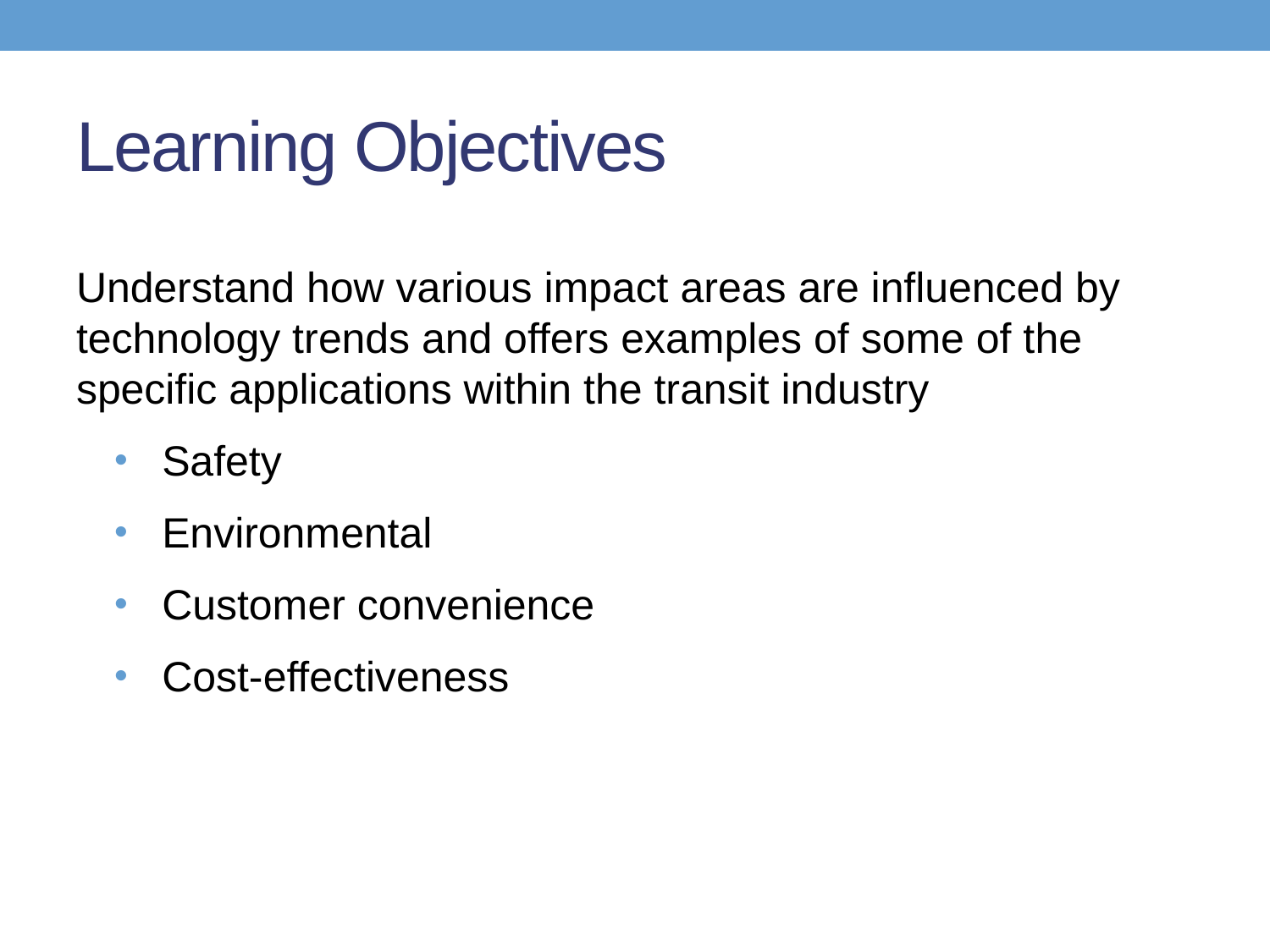

# Learning Objectives
Understand how various impact areas are influenced by technology trends and offers examples of some of the specific applications within the transit industry
Safety
Environmental
Customer convenience
Cost-effectiveness